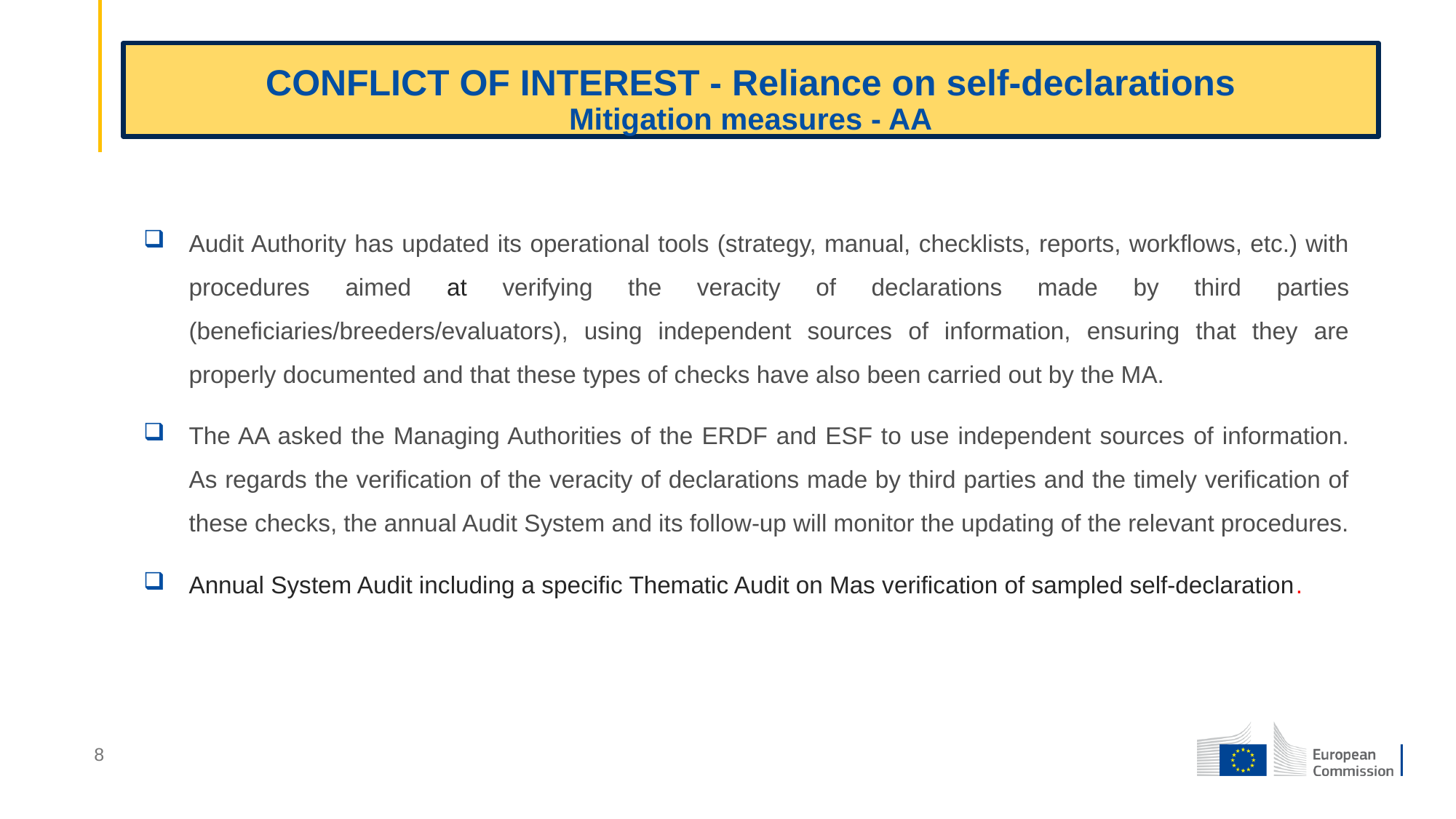

# CONFLICT OF INTEREST - Reliance on self-declarations Mitigation measures - AA
Audit Authority has updated its operational tools (strategy, manual, checklists, reports, workflows, etc.) with procedures aimed at verifying the veracity of declarations made by third parties (beneficiaries/breeders/evaluators), using independent sources of information, ensuring that they are properly documented and that these types of checks have also been carried out by the MA.
The AA asked the Managing Authorities of the ERDF and ESF to use independent sources of information. As regards the verification of the veracity of declarations made by third parties and the timely verification of these checks, the annual Audit System and its follow-up will monitor the updating of the relevant procedures.
Annual System Audit including a specific Thematic Audit on Mas verification of sampled self-declaration.

8